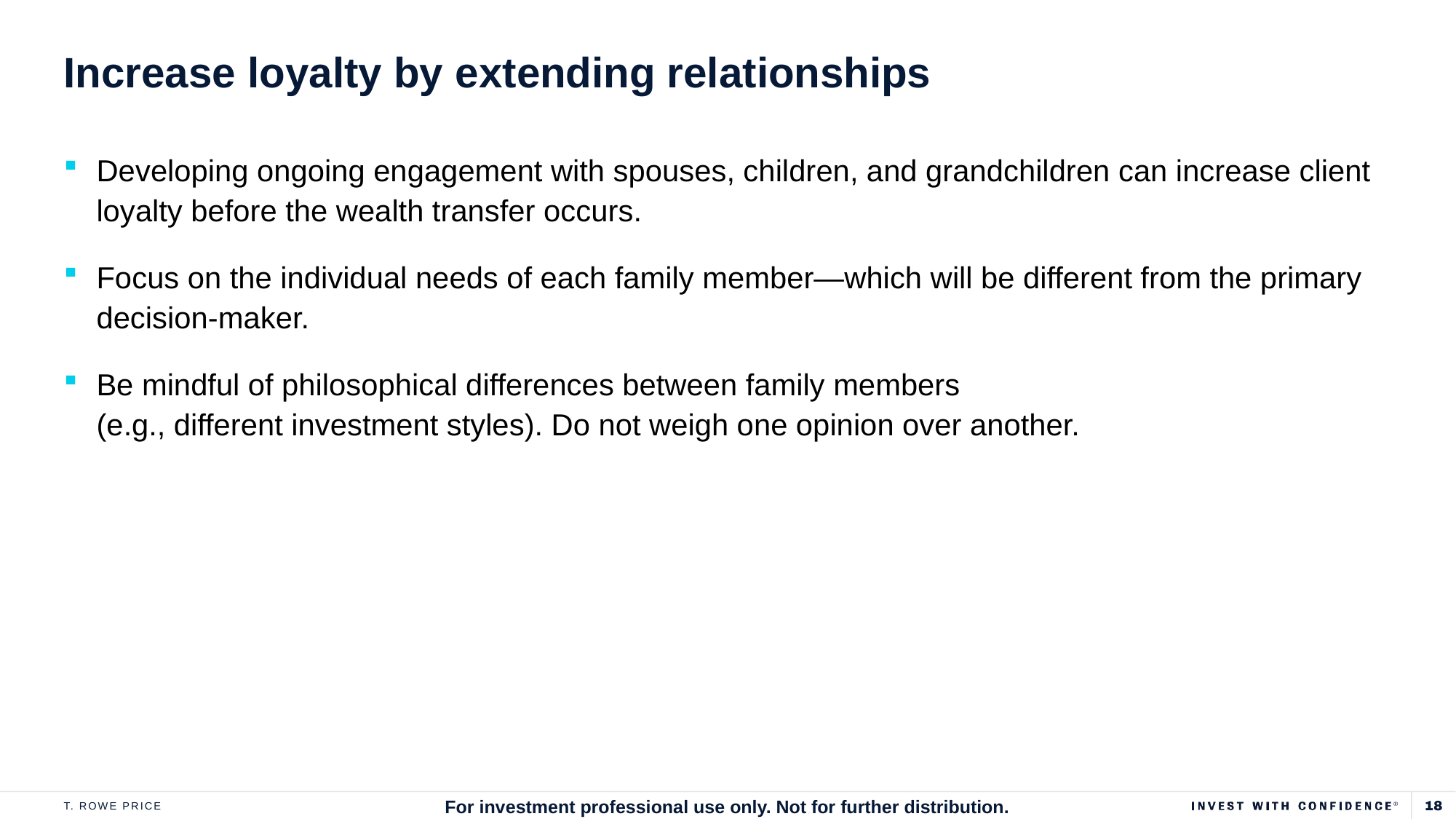

# Increase loyalty by extending relationships

Developing ongoing engagement with spouses, children, and grandchildren can increase client loyalty before the wealth transfer occurs.
Focus on the individual needs of each family member—which will be different from the primary decision-maker.
Be mindful of philosophical differences between family members
(e.g., different investment styles). Do not weigh one opinion over another.

For investment professional use only. Not for further distribution.